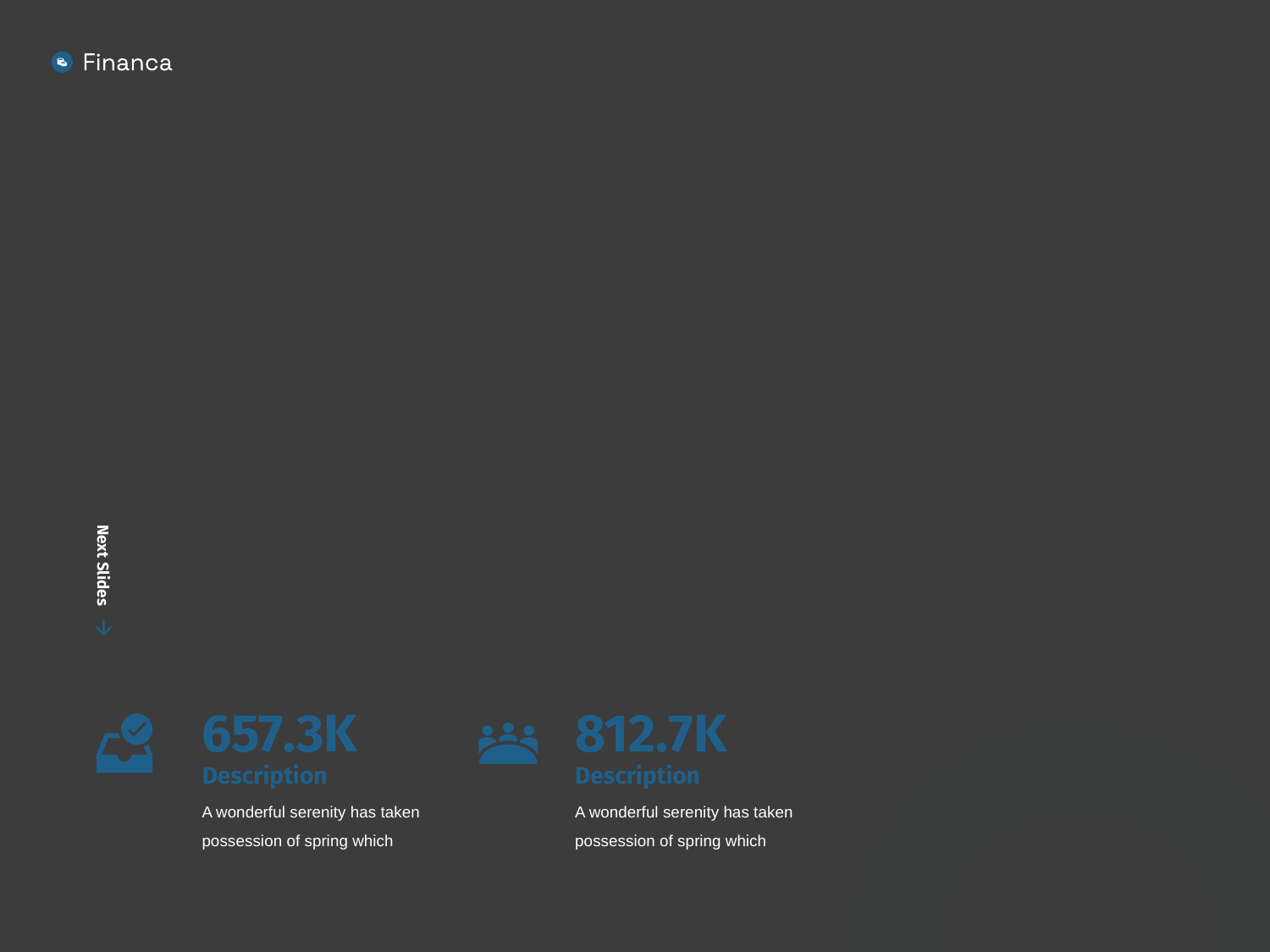

Next Slides

657.3K
812.7K

Description
Description
A wonderful serenity has taken possession of spring which
A wonderful serenity has taken possession of spring which